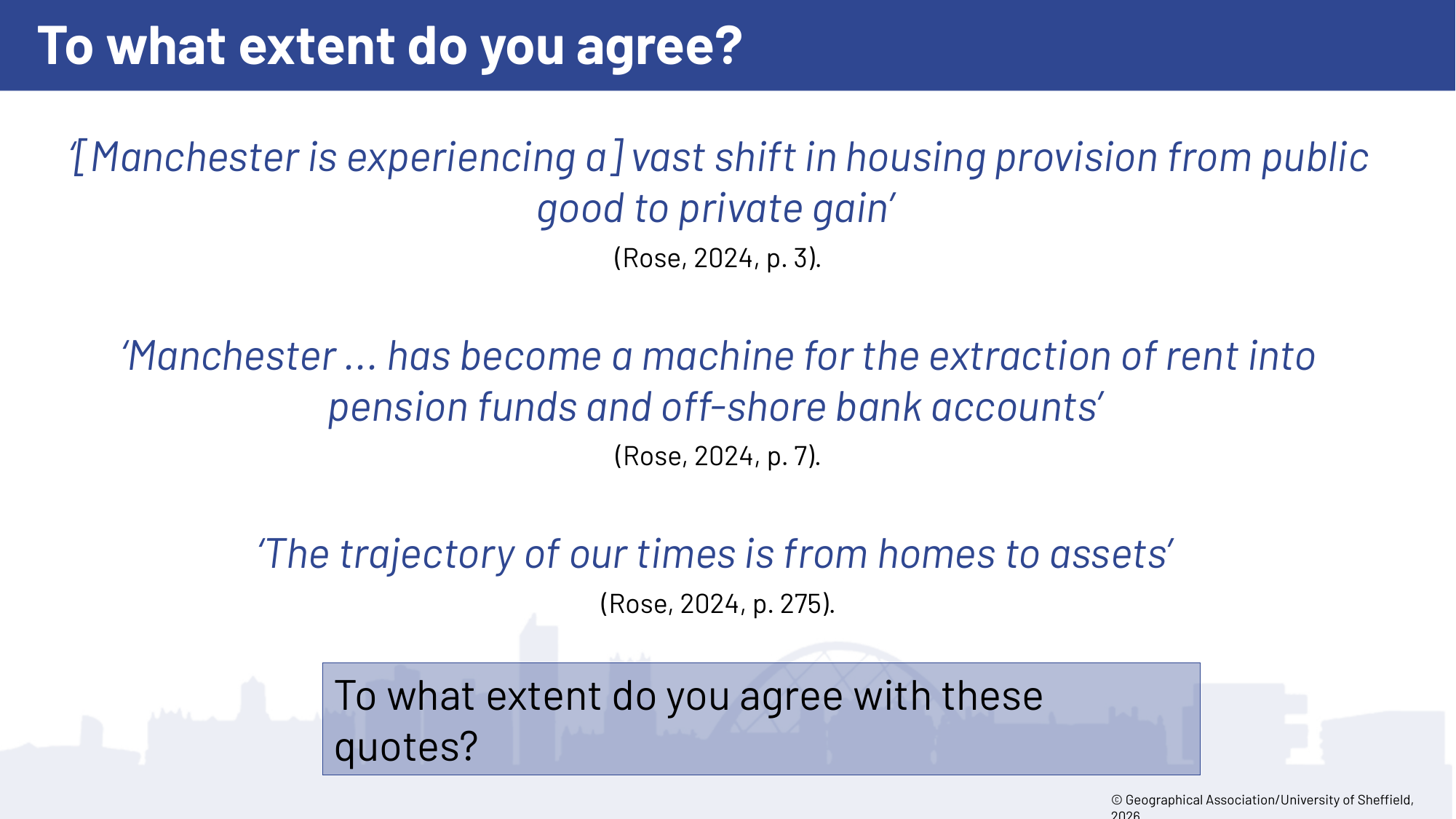

To what extent do you agree?
‘[Manchester is experiencing a] vast shift in housing provision from public good to private gain’
(Rose, 2024, p. 3).

‘Manchester ... has become a machine for the extraction of rent into pension funds and off-shore bank accounts’
(Rose, 2024, p. 7).

‘The trajectory of our times is from homes to assets’
(Rose, 2024, p. 275).
To what extent do you agree with these quotes?